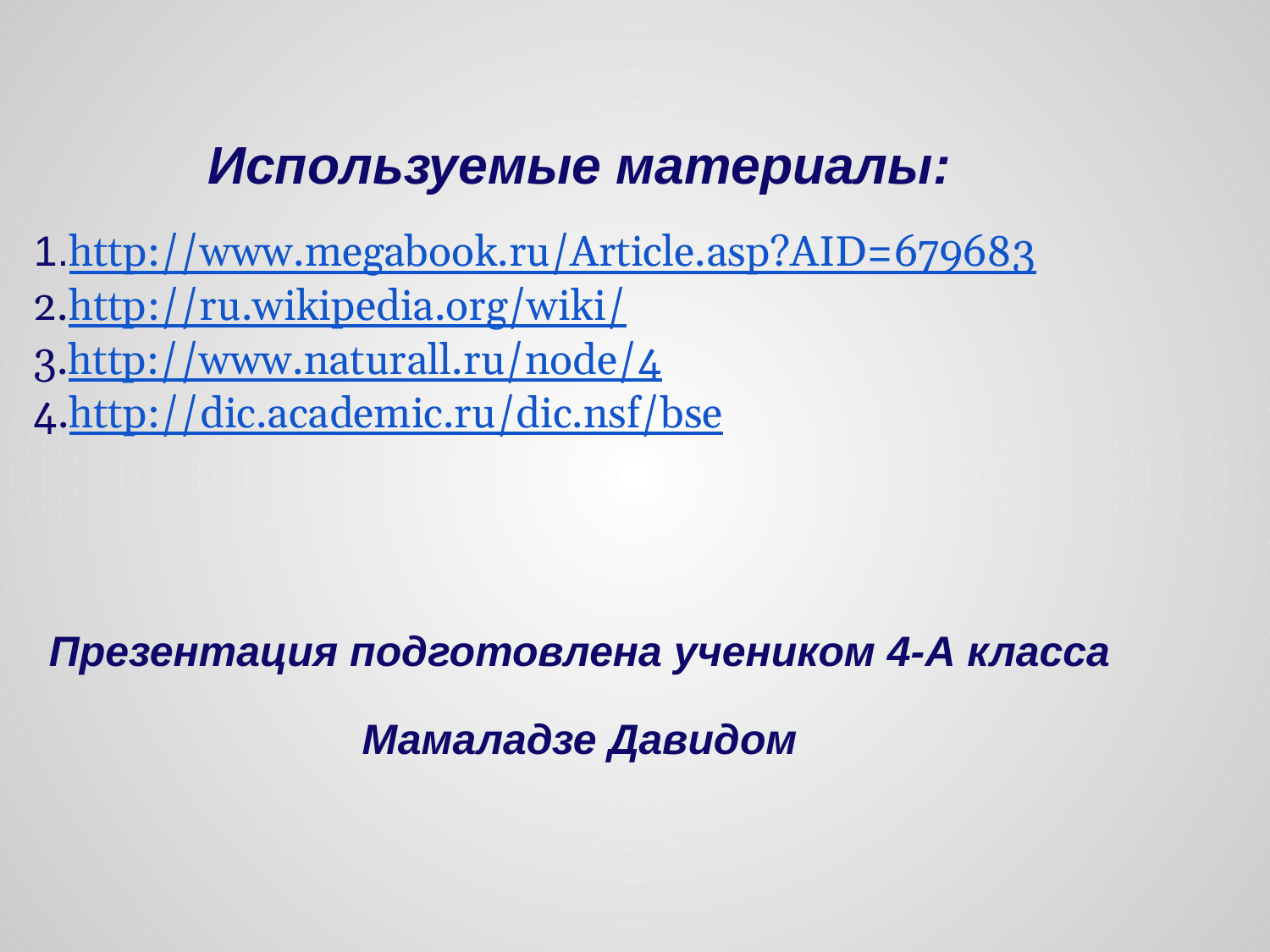

Используемые материалы:

1.http://www.megabook.ru/Article.asp?AID=679683
2.http://ru.wikipedia.org/wiki/
3.http://www.naturall.ru/node/4
4.http://dic.academic.ru/dic.nsf/bse

Презентация подготовлена учеником 4-А класса

Мамаладзе Давидом